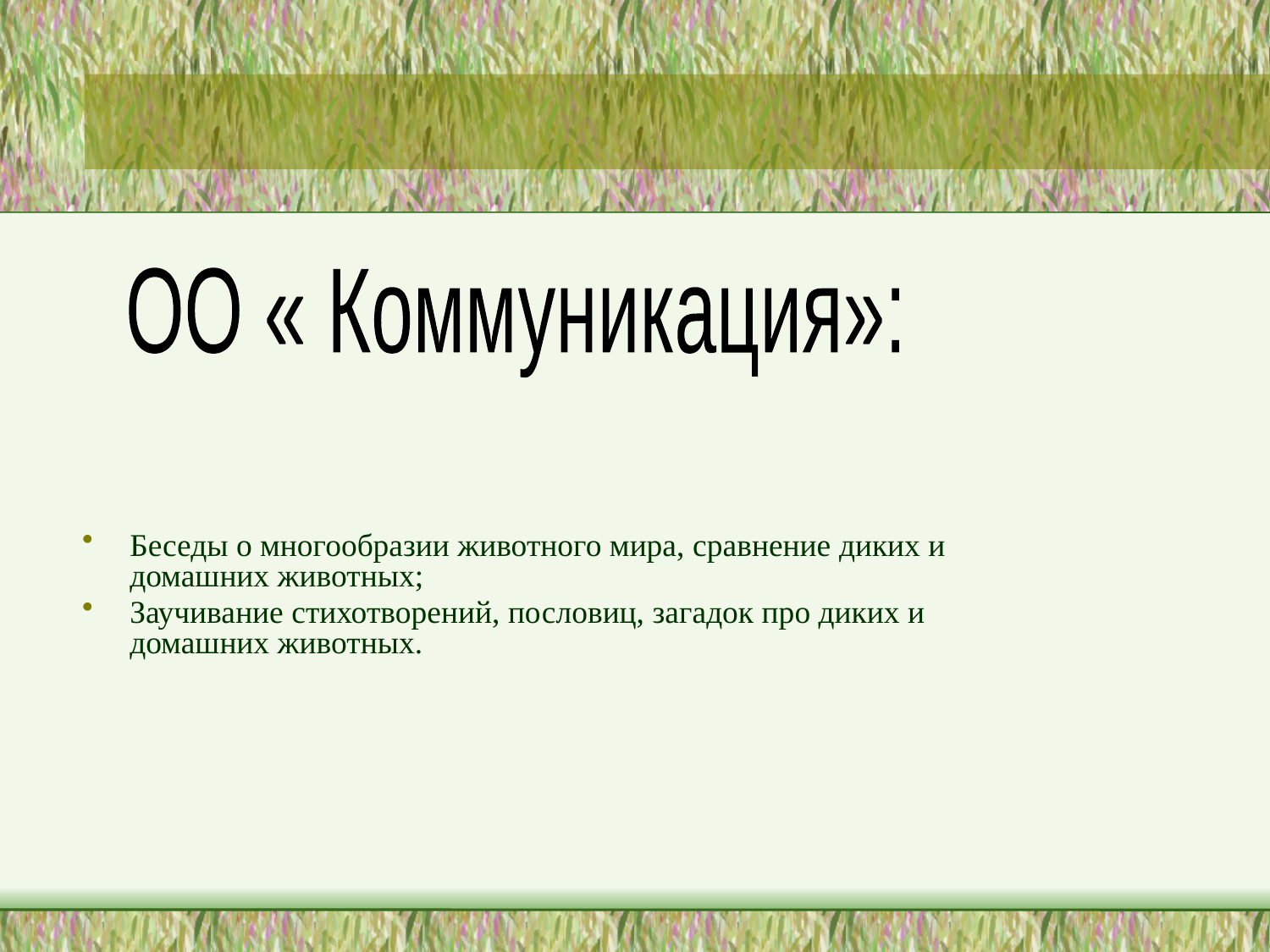

ОО « Коммуникация»:
Беседы о многообразии животного мира, сравнение диких и домашних животных;
Заучивание стихотворений, пословиц, загадок про диких и домашних животных.